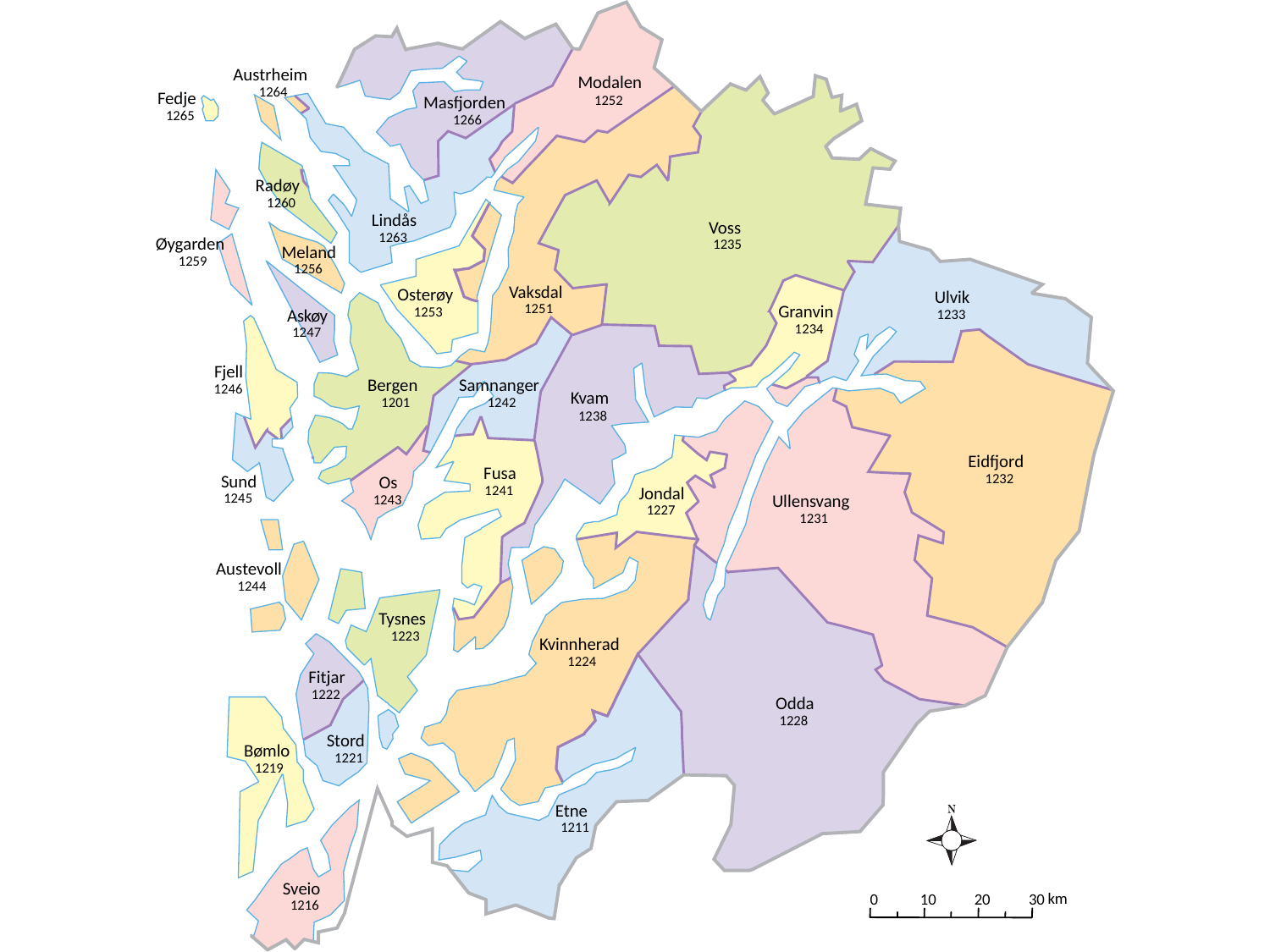

Austrheim
Modalen

1264

Fedje
Masfjorden
1252

1265
1266

Radøy
1260

Lindås
Voss

1263
Øygarden

1235
Meland
1259

1256

Vaksdal
Osterøy
Ulvik

1251
Granvin
1253
As
k
ø
y
1233

1234
1247

Fjell

Bergen
Samnanger

1246
Kvam

1201
1242
1238

Eidfjord

Fusa
1232
Sund
Os
1241
Jondal
1245
Ullensvang
1243
1227
1231

Austevoll

1244

Tysnes
1223
Kvinnherad

1224

Fitjar

1222
Odda

1228
Stord
Bømlo
1221

1219

Etne

1211

Sveio
km
0
10
20
30
1216